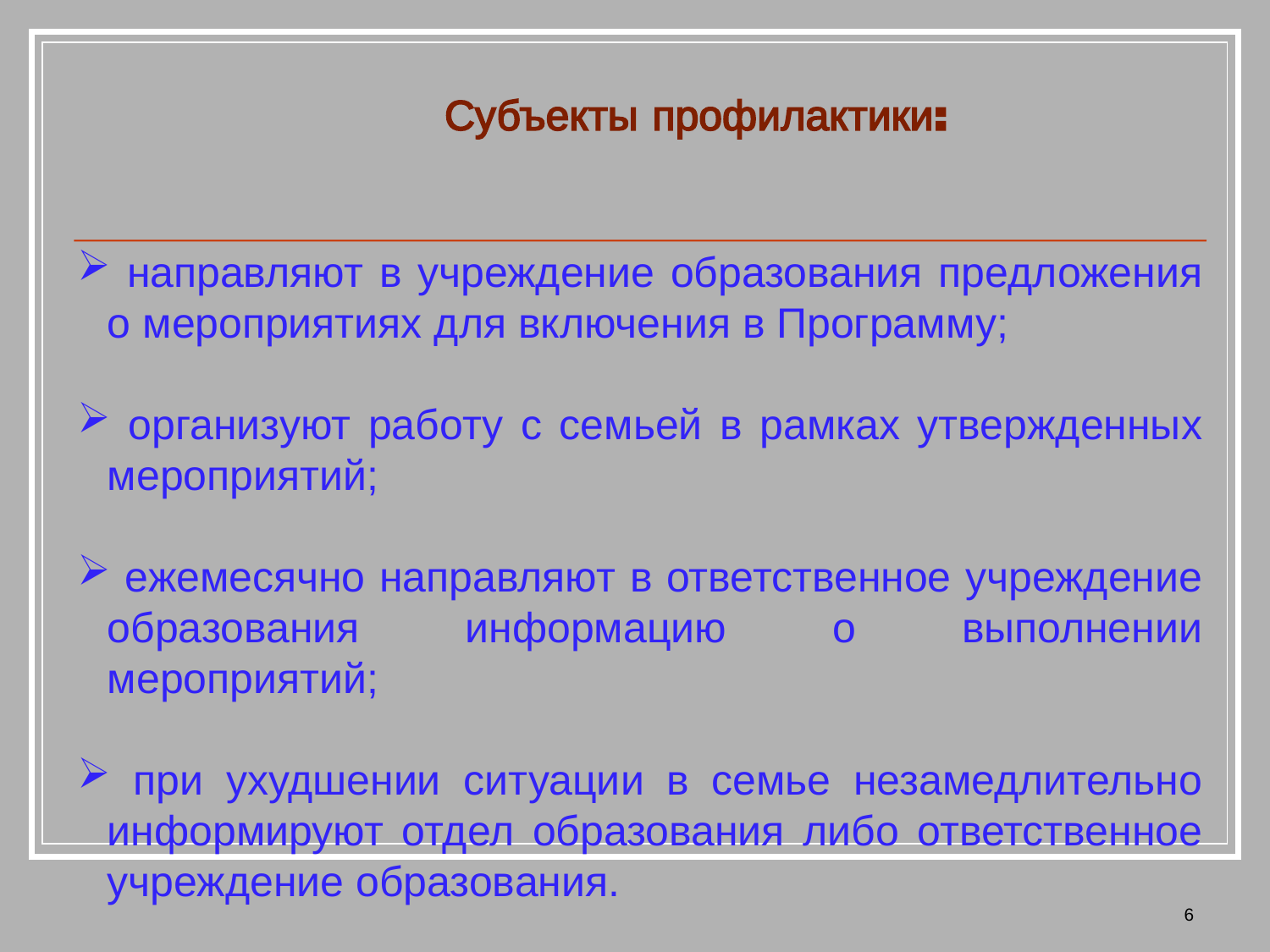

Субъекты профилактики:

 направляют в учреждение образования предложения о мероприятиях для включения в Программу;

 организуют работу с семьей в рамках утвержденных мероприятий;

 ежемесячно направляют в ответственное учреждение образования информацию о выполнении мероприятий;

 при ухудшении ситуации в семье незамедлительно информируют отдел образования либо ответственное учреждение образования.

6